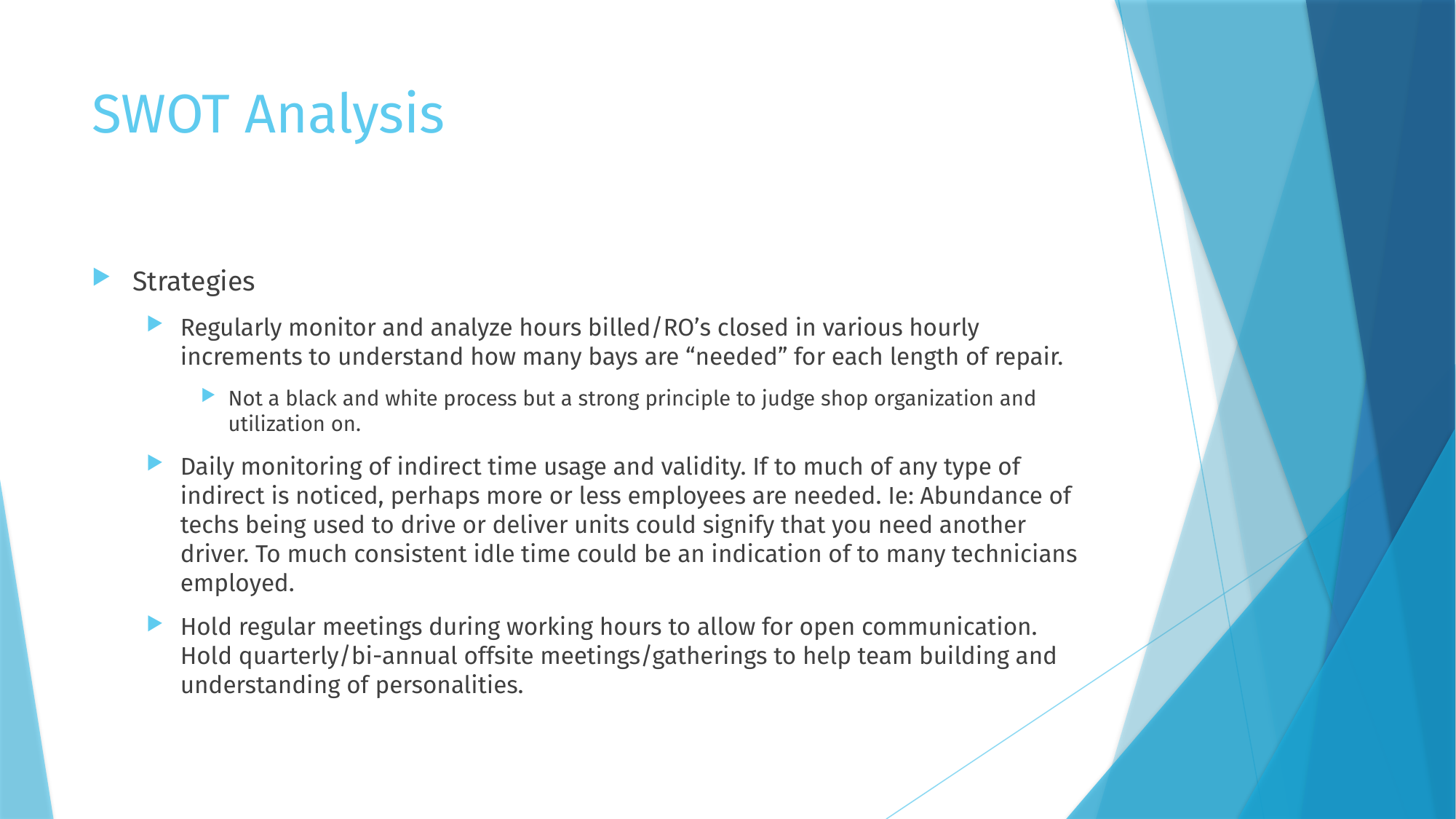

# SWOT Analysis
Strategies
Regularly monitor and analyze hours billed/RO’s closed in various hourly increments to understand how many bays are “needed” for each length of repair.
Not a black and white process but a strong principle to judge shop organization and utilization on.
Daily monitoring of indirect time usage and validity. If to much of any type of indirect is noticed, perhaps more or less employees are needed. Ie: Abundance of techs being used to drive or deliver units could signify that you need another driver. To much consistent idle time could be an indication of to many technicians employed.
Hold regular meetings during working hours to allow for open communication. Hold quarterly/bi-annual offsite meetings/gatherings to help team building and understanding of personalities.